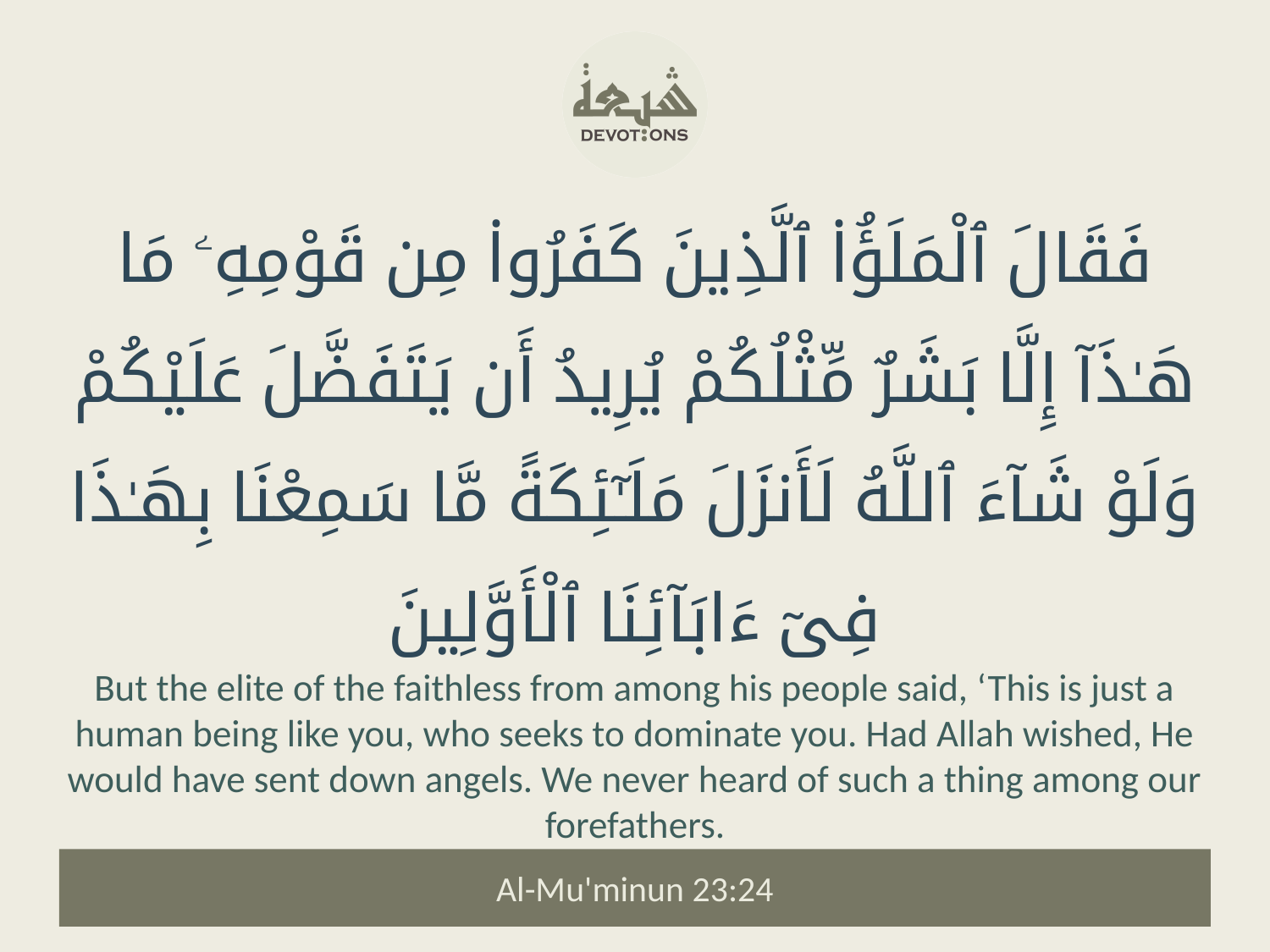

فَقَالَ ٱلْمَلَؤُا۟ ٱلَّذِينَ كَفَرُوا۟ مِن قَوْمِهِۦ مَا هَـٰذَآ إِلَّا بَشَرٌ مِّثْلُكُمْ يُرِيدُ أَن يَتَفَضَّلَ عَلَيْكُمْ وَلَوْ شَآءَ ٱللَّهُ لَأَنزَلَ مَلَـٰٓئِكَةً مَّا سَمِعْنَا بِهَـٰذَا فِىٓ ءَابَآئِنَا ٱلْأَوَّلِينَ
But the elite of the faithless from among his people said, ‘This is just a human being like you, who seeks to dominate you. Had Allah wished, He would have sent down angels. We never heard of such a thing among our forefathers.
Al-Mu'minun 23:24